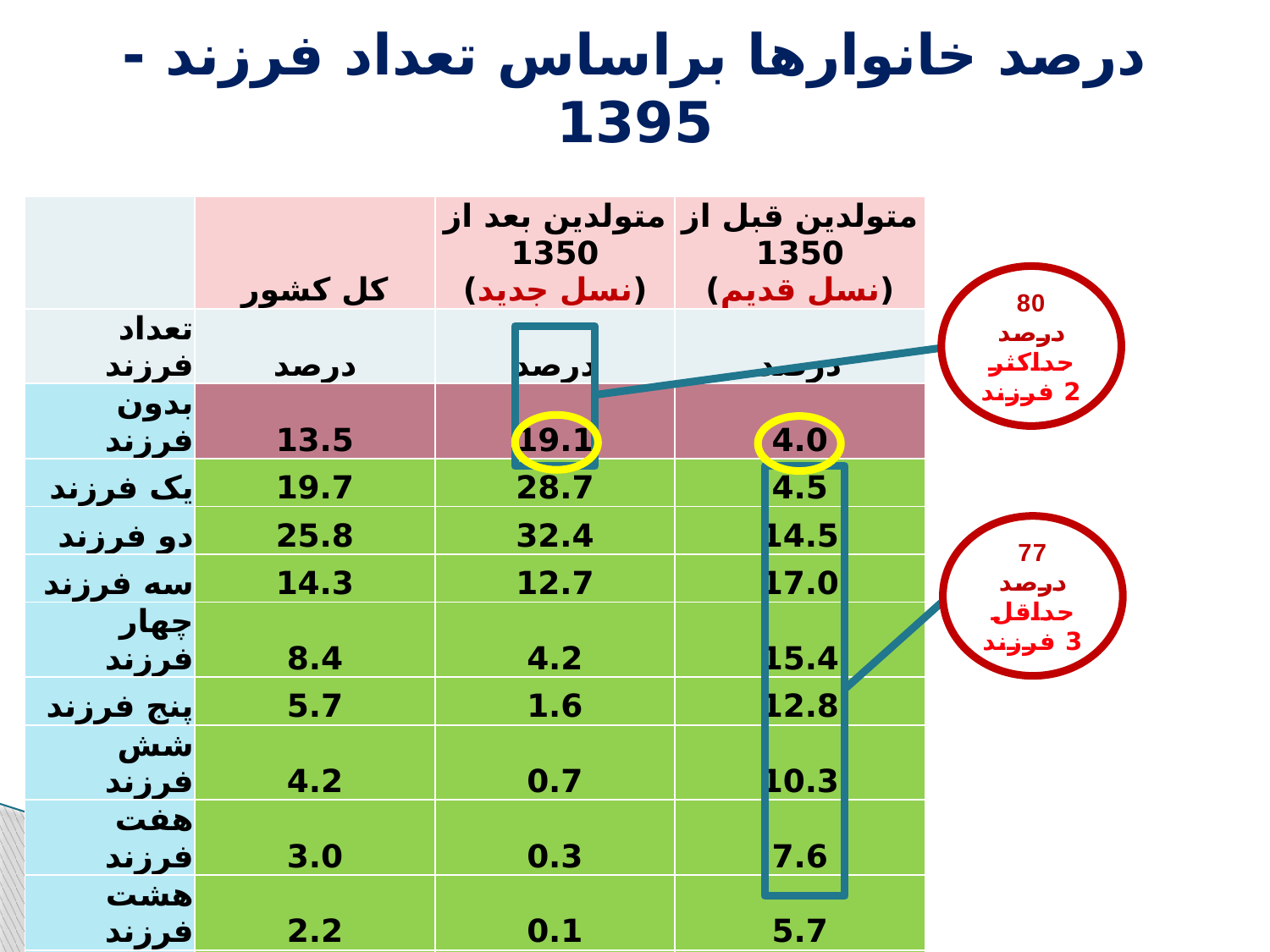

# درصد خانوارها براساس تعداد فرزند - 1395
|  | کل کشور | متولدین بعد از 1350 (نسل جدید) | متولدین قبل از 1350 (نسل قدیم) |
| --- | --- | --- | --- |
| تعداد فرزند | درصد | درصد | درصد |
| بدون فرزند | 13.5 | 19.1 | 4.0 |
| يک فرزند | 19.7 | 28.7 | 4.5 |
| دو فرزند | 25.8 | 32.4 | 14.5 |
| سه فرزند | 14.3 | 12.7 | 17.0 |
| چهار فرزند | 8.4 | 4.2 | 15.4 |
| پنج فرزند | 5.7 | 1.6 | 12.8 |
| شش فرزند | 4.2 | 0.7 | 10.3 |
| هفت فرزند | 3.0 | 0.3 | 7.6 |
| هشت فرزند | 2.2 | 0.1 | 5.7 |
| نه فرزند | 1.4 | 0.1 | 3.6 |
| ده فرزند | 0.9 | 0.0 | 2.4 |
| بالاي 10 فرزند | 0.9 | 0.1 | 2.2 |
80 درصد
حداکثر 2 فرزند

77 درصد
حداقل 3 فرزند